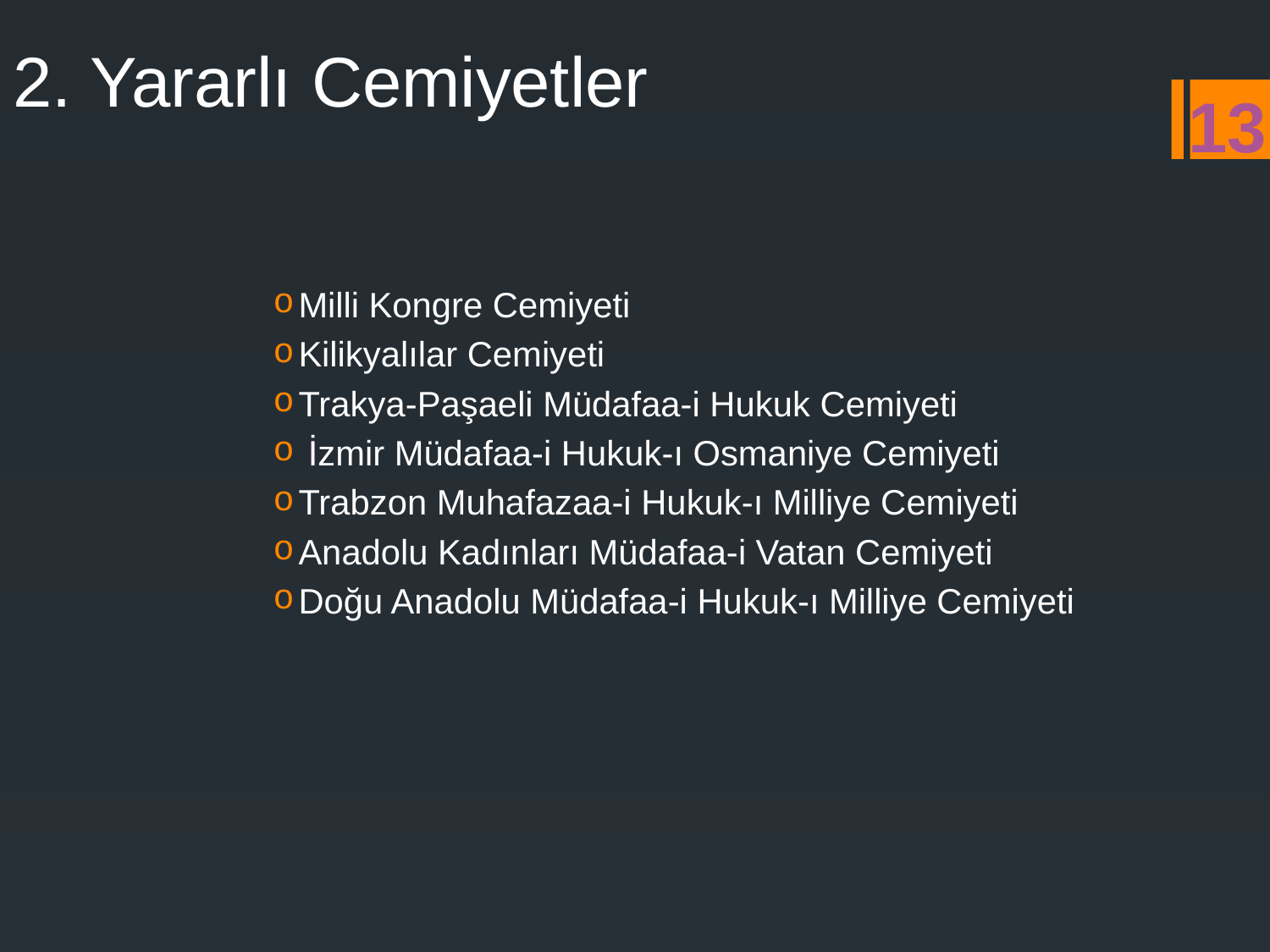

# 2. Yararlı Cemiyetler
13
Milli Kongre Cemiyeti
Kilikyalılar Cemiyeti
Trakya-Paşaeli Müdafaa-i Hukuk Cemiyeti
 İzmir Müdafaa-i Hukuk-ı Osmaniye Cemiyeti
Trabzon Muhafazaa-i Hukuk-ı Milliye Cemiyeti
Anadolu Kadınları Müdafaa-i Vatan Cemiyeti
Doğu Anadolu Müdafaa-i Hukuk-ı Milliye Cemiyeti